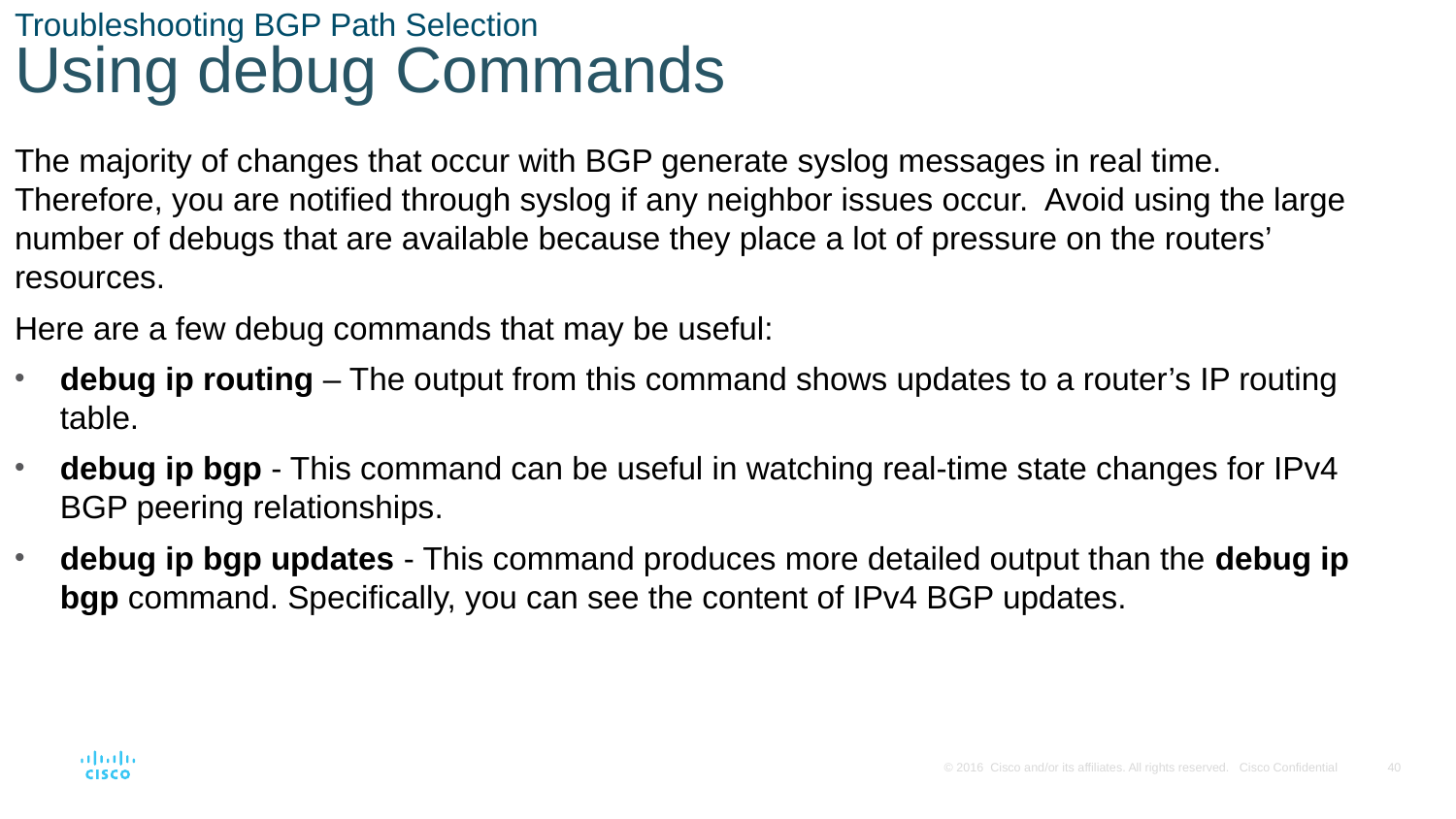

# Troubleshooting BGP Path Selection Using debug Commands
The majority of changes that occur with BGP generate syslog messages in real time. Therefore, you are notified through syslog if any neighbor issues occur.  Avoid using the large number of debugs that are available because they place a lot of pressure on the routers’ resources.
Here are a few debug commands that may be useful:
debug ip routing – The output from this command shows updates to a router’s IP routing table.
debug ip bgp - This command can be useful in watching real-time state changes for IPv4 BGP peering relationships.
debug ip bgp updates - This command produces more detailed output than the debug ip bgp command. Specifically, you can see the content of IPv4 BGP updates.